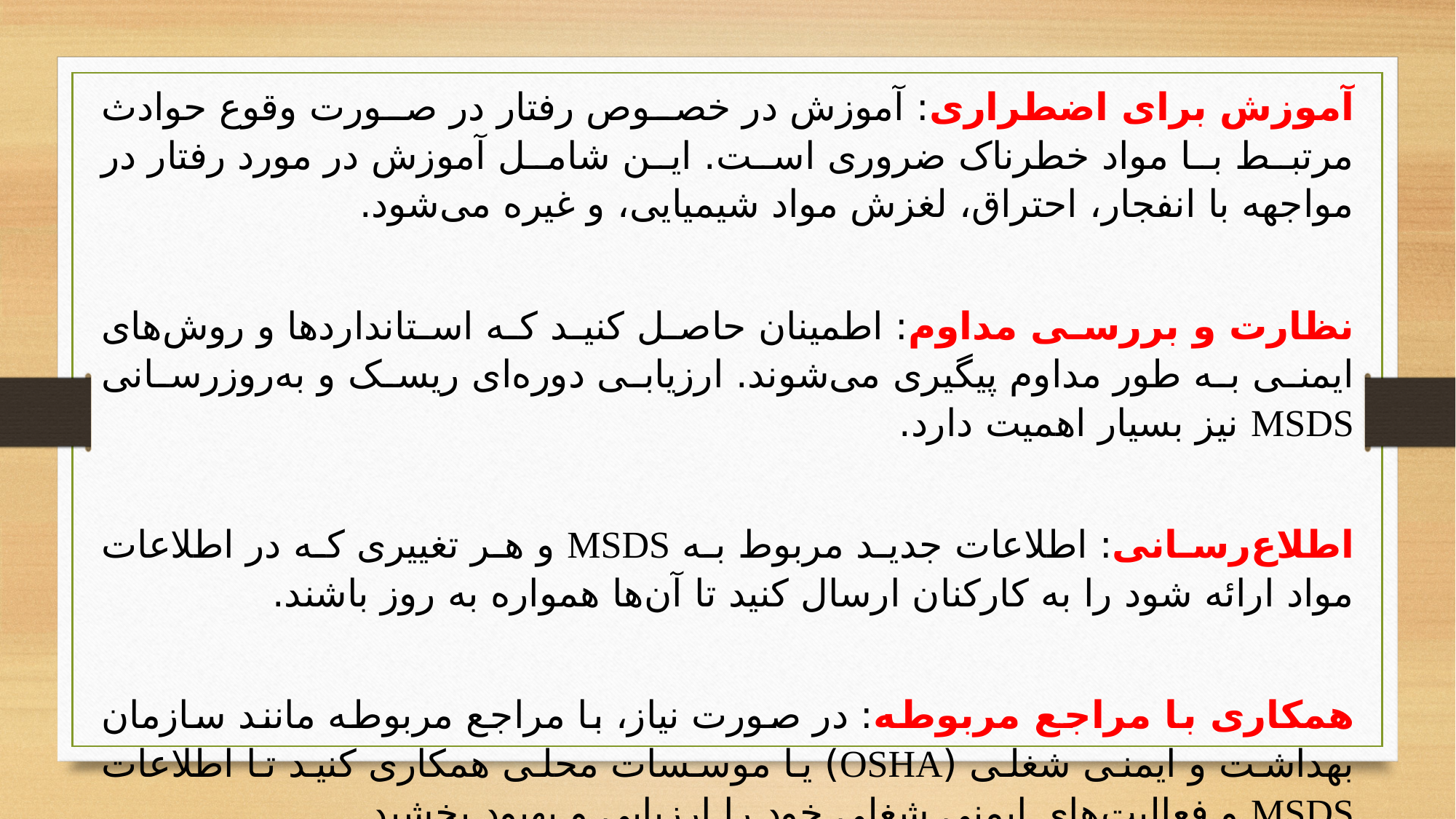

آموزش برای اضطراری: آموزش در خصوص رفتار در صورت وقوع حوادث مرتبط با مواد خطرناک ضروری است. این شامل آموزش در مورد رفتار در مواجهه با انفجار، احتراق، لغزش مواد شیمیایی، و غیره می‌شود.

نظارت و بررسی مداوم: اطمینان حاصل کنید که استانداردها و روش‌های ایمنی به طور مداوم پیگیری می‌شوند. ارزیابی دوره‌ای ریسک و به‌روزرسانی MSDS نیز بسیار اهمیت دارد.

اطلاع‌رسانی: اطلاعات جدید مربوط به MSDS و هر تغییری که در اطلاعات مواد ارائه شود را به کارکنان ارسال کنید تا آن‌ها همواره به روز باشند.

همکاری با مراجع مربوطه: در صورت نیاز، با مراجع مربوطه مانند سازمان بهداشت و ایمنی شغلی (OSHA) یا موسسات محلی همکاری کنید تا اطلاعات MSDS و فعالیت‌های ایمنی شغلی خود را ارزیابی و بهبود بخشید.